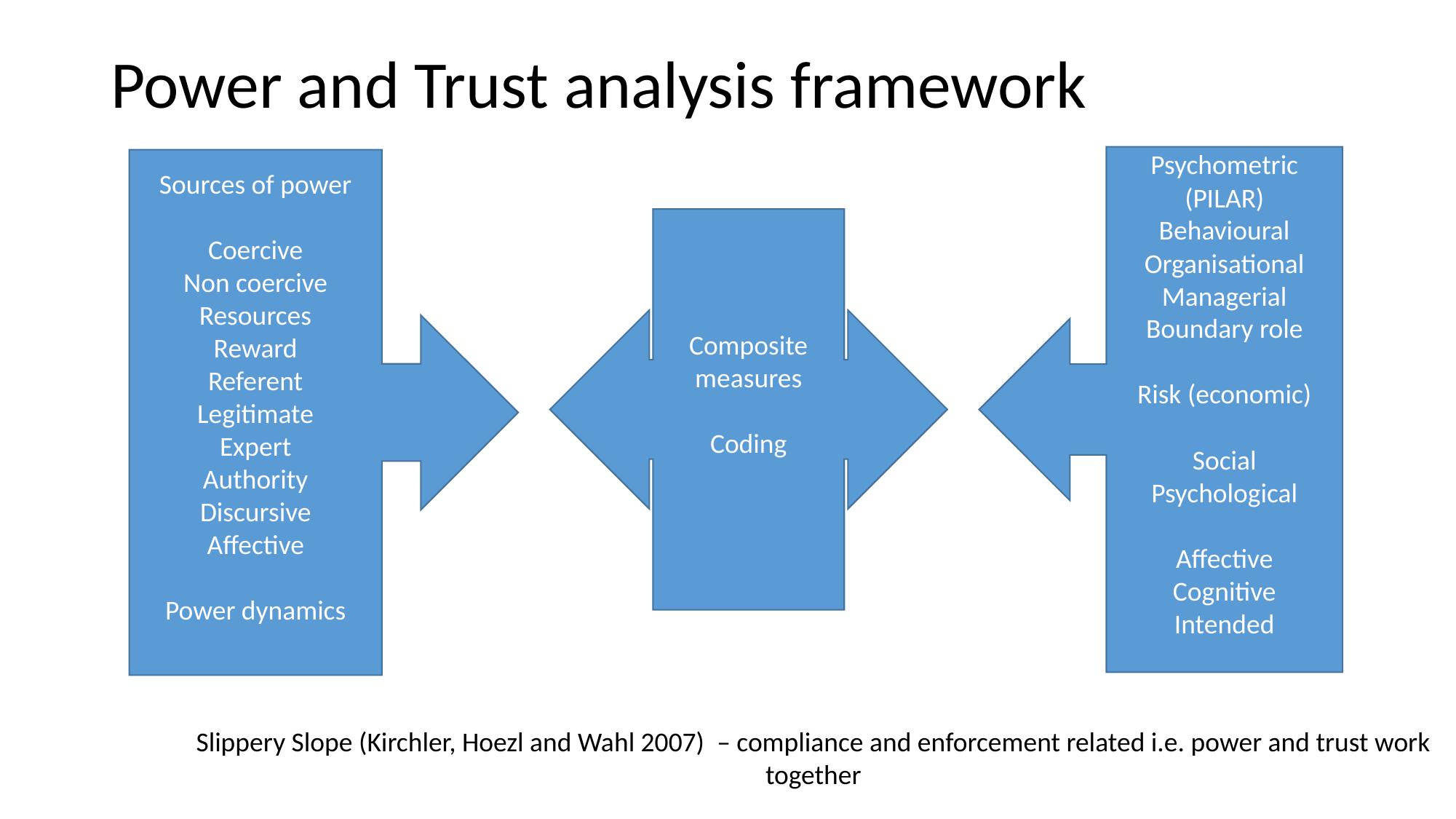

# Power and Trust analysis framework
Sources of Trust

Psychometric (PILAR)
Behavioural
Organisational
Managerial
Boundary role

Risk (economic)

Social Psychological

Affective
Cognitive
Intended

Sources of power

Coercive
Non coercive
Resources
Reward
Referent
Legitimate
Expert
Authority
Discursive
Affective

Power dynamics

Composite measures

Coding

Slippery Slope (Kirchler, Hoezl and Wahl 2007)  – compliance and enforcement related i.e. power and trust work together